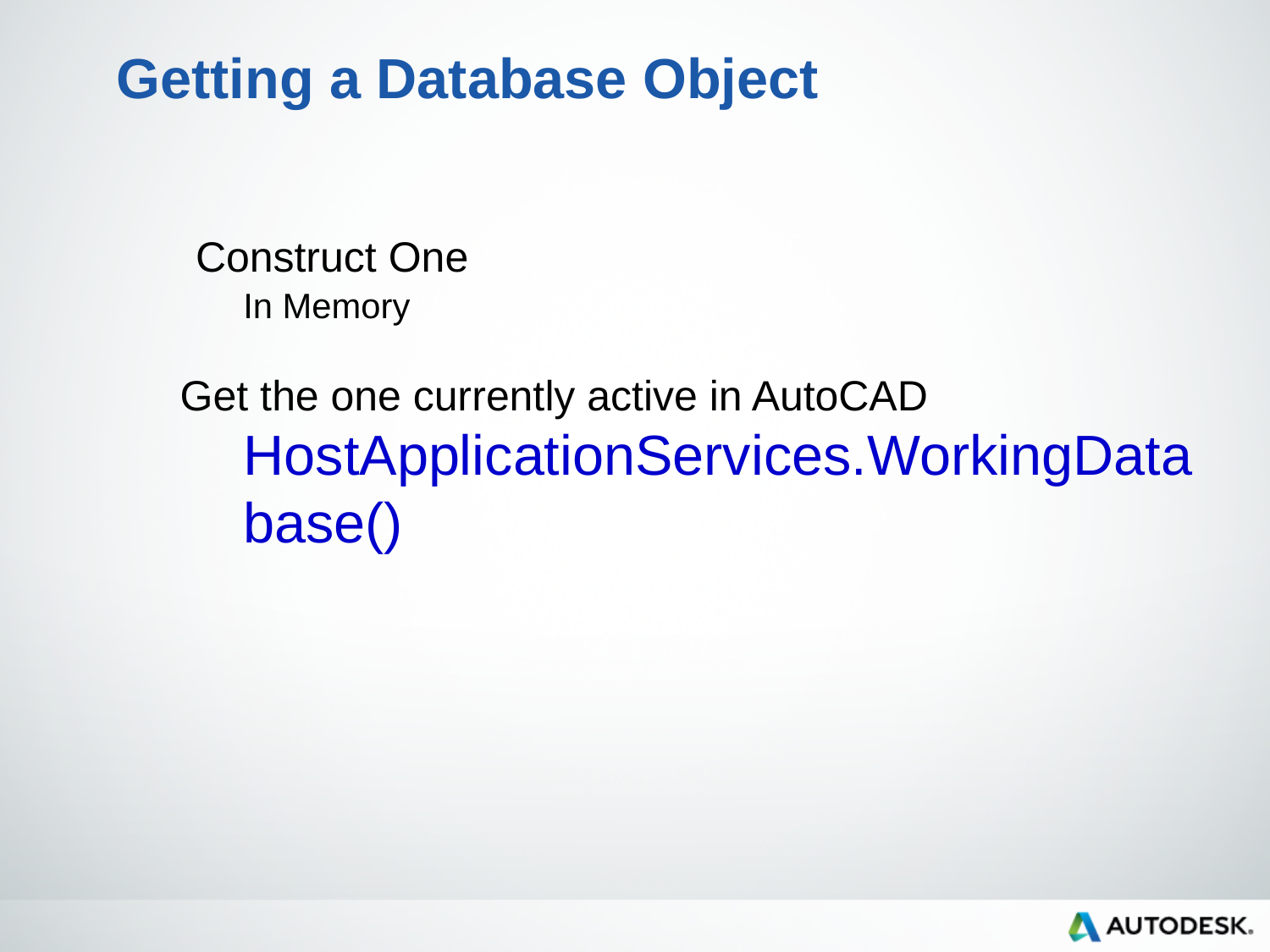

Getting a Database Object
 Construct One
In Memory

Get the one currently active in AutoCAD
HostApplicationServices.WorkingDatabase()